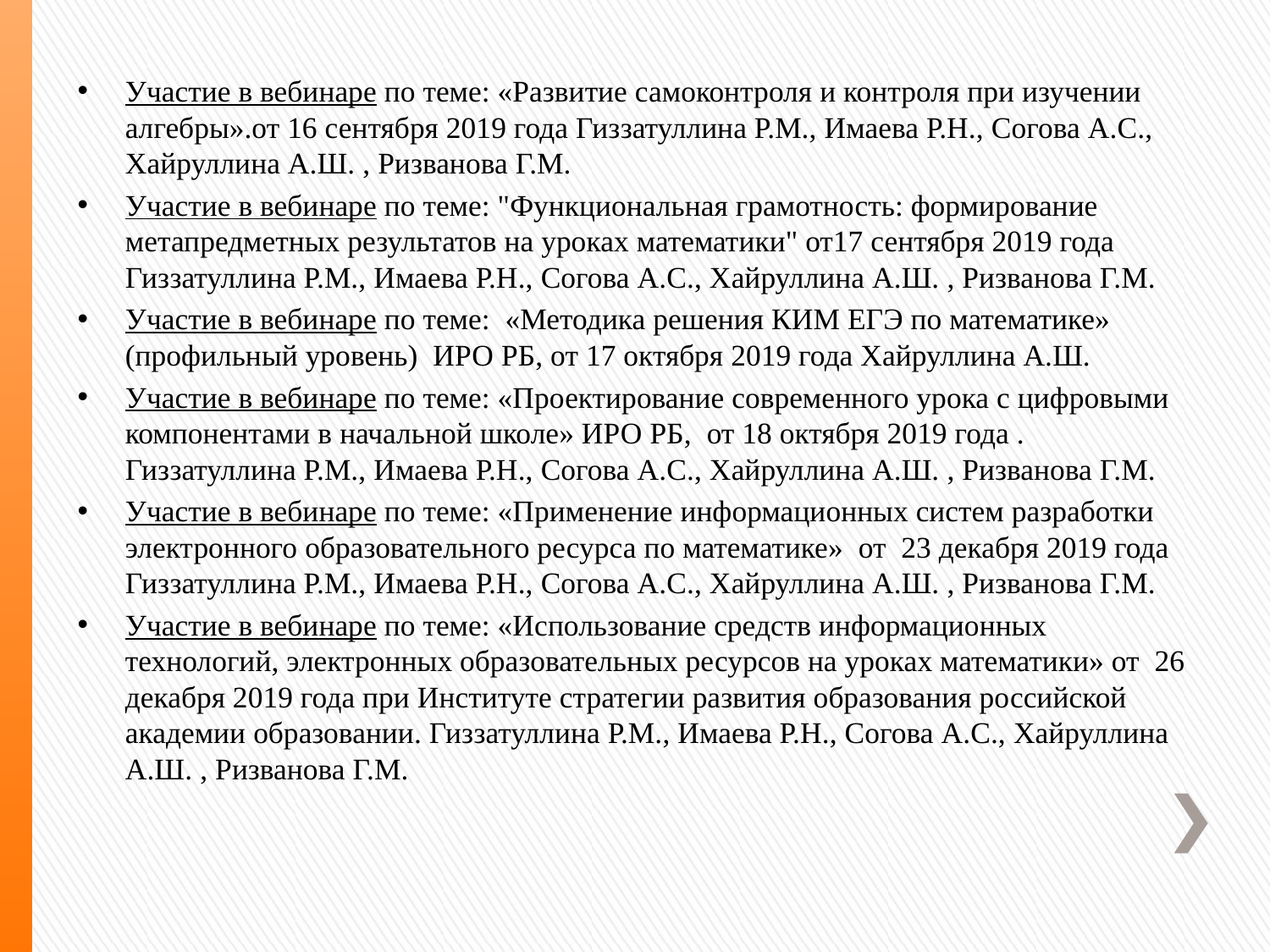

Участие в вебинаре по теме: «Развитие самоконтроля и контроля при изучении алгебры».от 16 сентября 2019 года Гиззатуллина Р.М., Имаева Р.Н., Согова А.С., Хайруллина А.Ш. , Ризванова Г.М.
Участие в вебинаре по теме: "Функциональная грамотность: формирование метапредметных результатов на уроках математики" от17 сентября 2019 года Гиззатуллина Р.М., Имаева Р.Н., Согова А.С., Хайруллина А.Ш. , Ризванова Г.М.
Участие в вебинаре по теме:  «Методика решения КИМ ЕГЭ по математике» (профильный уровень)  ИРО РБ, от 17 октября 2019 года Хайруллина А.Ш.
Участие в вебинаре по теме: «Проектирование современного урока с цифровыми компонентами в начальной школе» ИРО РБ,  от 18 октября 2019 года . Гиззатуллина Р.М., Имаева Р.Н., Согова А.С., Хайруллина А.Ш. , Ризванова Г.М.
Участие в вебинаре по теме: «Применение информационных систем разработки электронного образовательного ресурса по математике»  от  23 декабря 2019 года  Гиззатуллина Р.М., Имаева Р.Н., Согова А.С., Хайруллина А.Ш. , Ризванова Г.М.
Участие в вебинаре по теме: «Использование средств информационных технологий, электронных образовательных ресурсов на уроках математики» от  26 декабря 2019 года при Институте стратегии развития образования российской академии образовании. Гиззатуллина Р.М., Имаева Р.Н., Согова А.С., Хайруллина А.Ш. , Ризванова Г.М.